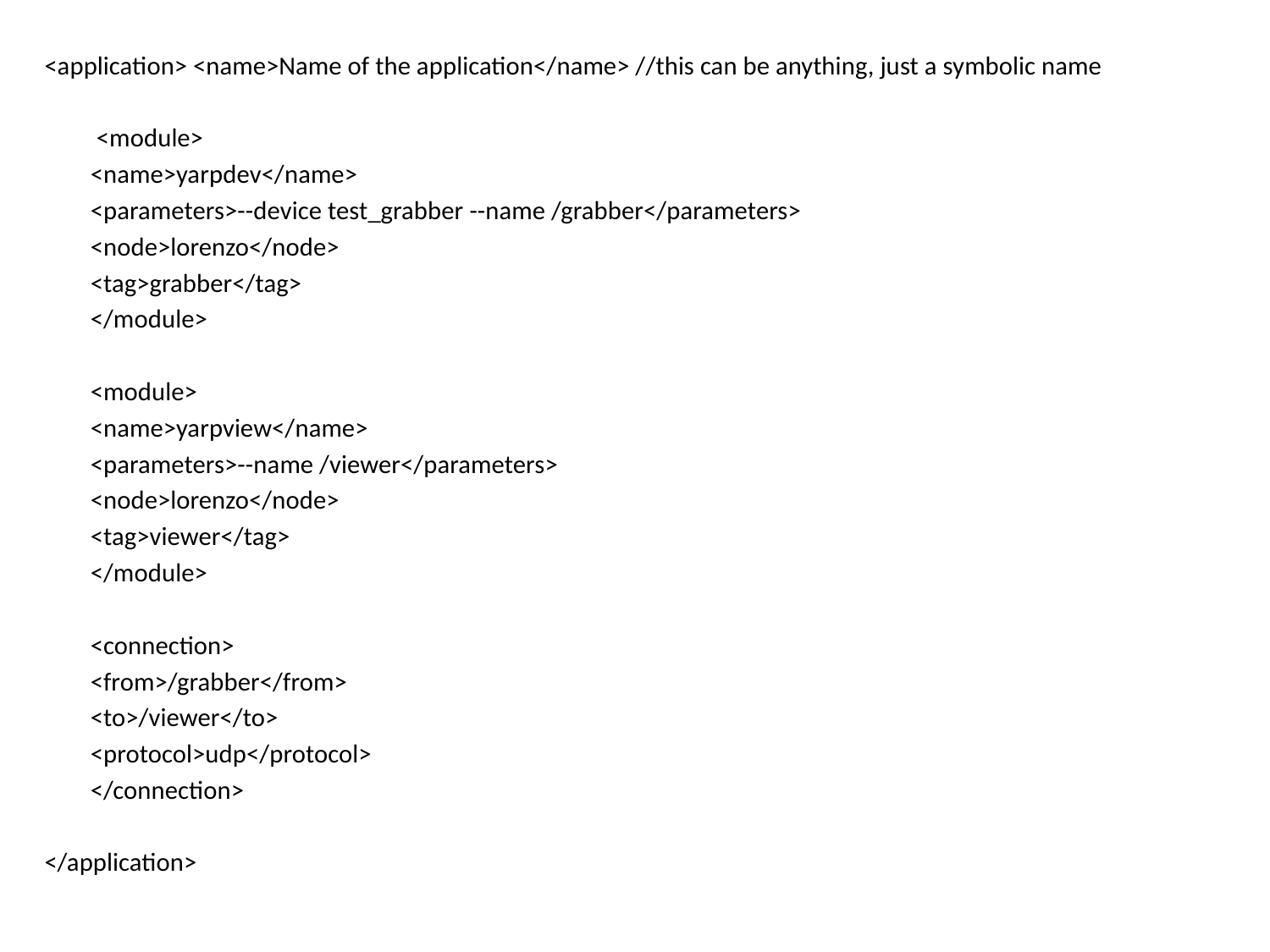

<application> <name>Name of the application</name> //this can be anything, just a symbolic name

	 <module>
		<name>yarpdev</name>
		<parameters>--device test_grabber --name /grabber</parameters>
		<node>lorenzo</node>
		<tag>grabber</tag>
	</module>

	<module>
		<name>yarpview</name>
		<parameters>--name /viewer</parameters>
		<node>lorenzo</node>
		<tag>viewer</tag>
	</module>

	<connection>
		<from>/grabber</from>
		<to>/viewer</to>
		<protocol>udp</protocol>
	</connection>

</application>